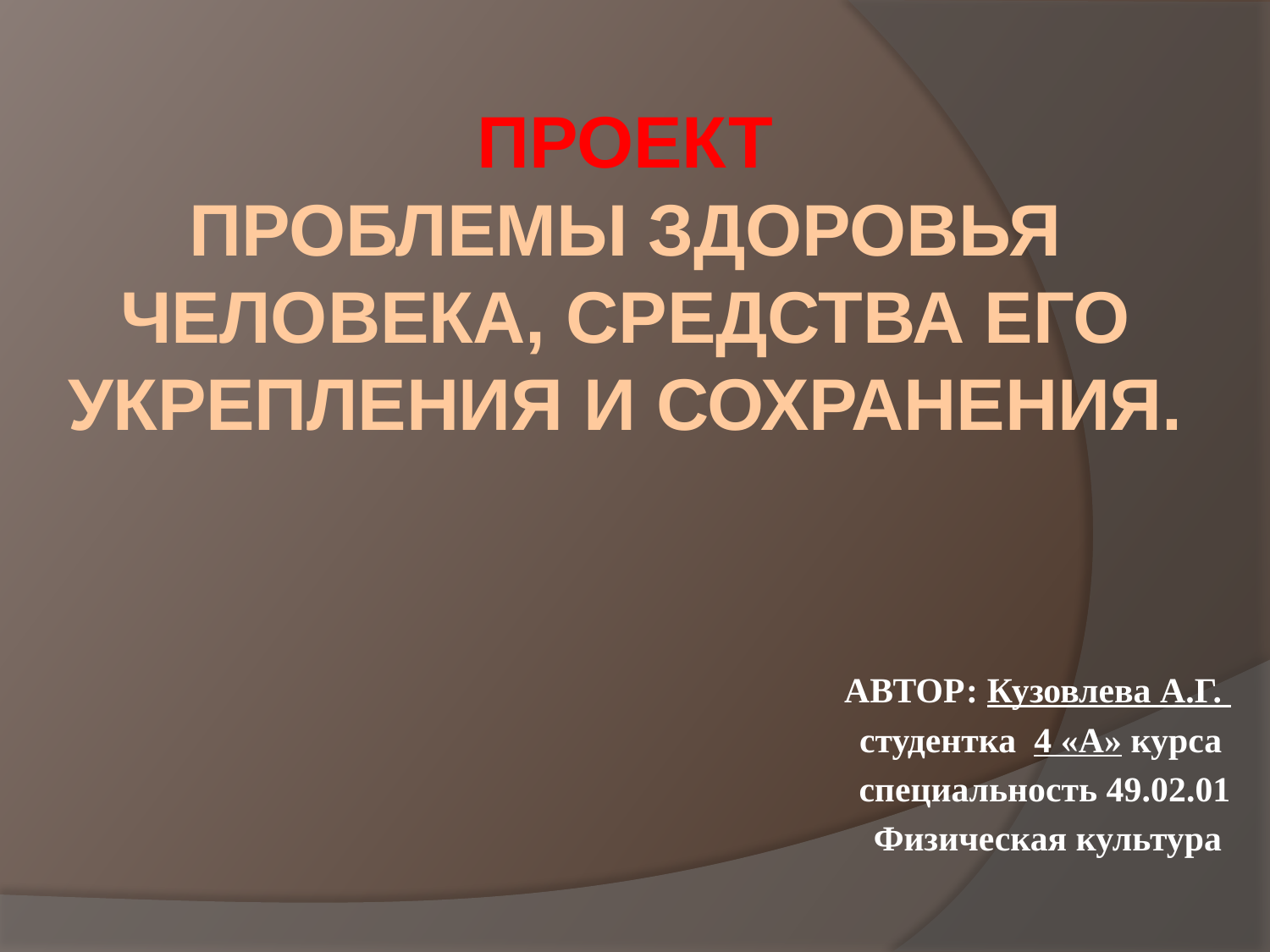

# Проект Проблемы здоровья человека, средства его укрепления и сохранения.
АВТОР: Кузовлева А.Г.
                                                студентка  4 «А» курса
 специальность 49.02.01
Физическая культура